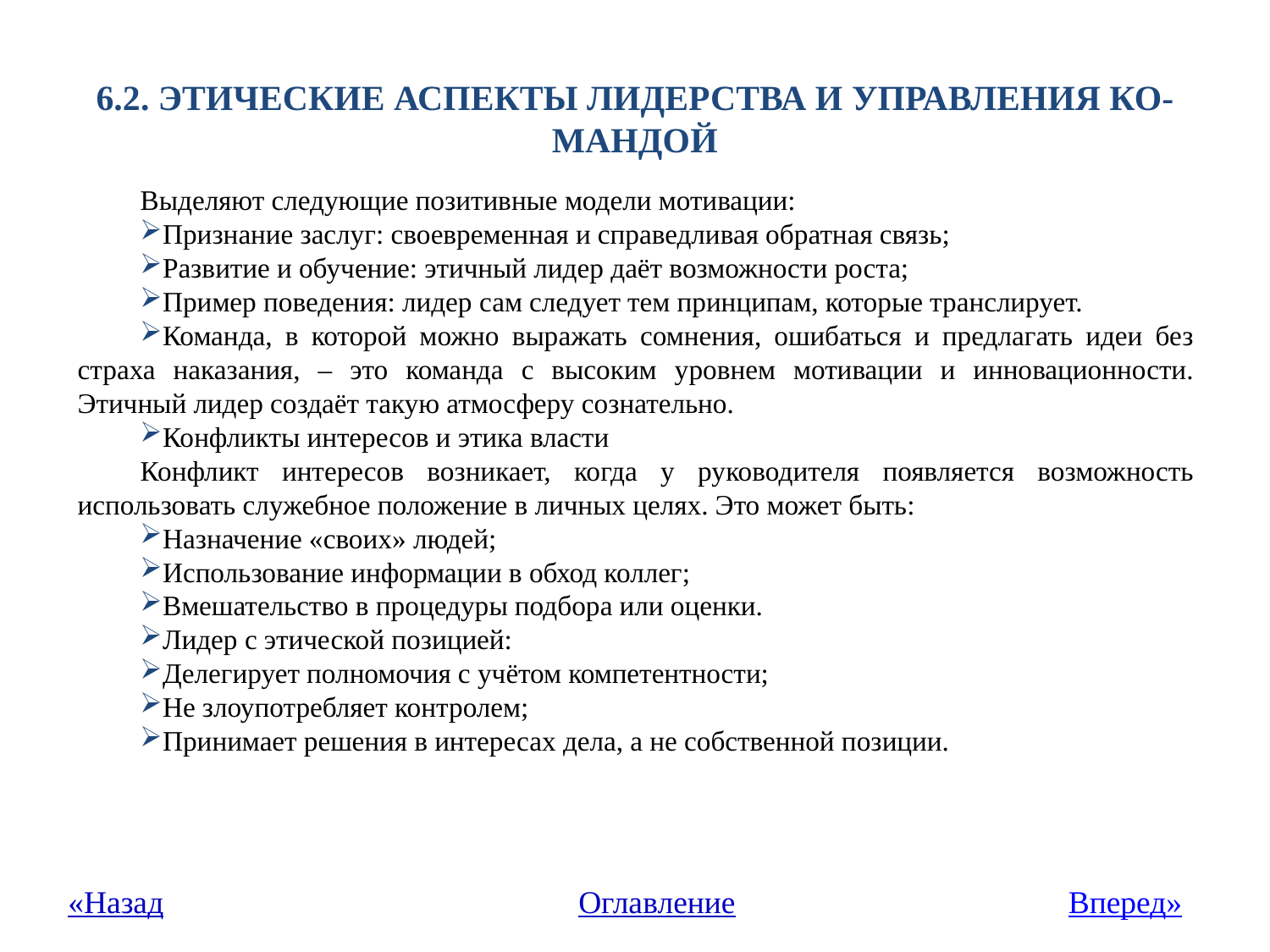

# 6.2. ЭТИЧЕСКИЕ АСПЕКТЫ ЛИДЕРСТВА И УПРАВЛЕНИЯ КО-МАНДОЙ
Выделяют следующие позитивные модели мотивации:
Признание заслуг: своевременная и справедливая обратная связь;
Развитие и обучение: этичный лидер даёт возможности роста;
Пример поведения: лидер сам следует тем принципам, которые транслирует.
Команда, в которой можно выражать сомнения, ошибаться и предлагать идеи без страха наказания, – это команда с высоким уровнем мотивации и инновационности. Этичный лидер создаёт такую атмосферу сознательно.
Конфликты интересов и этика власти
Конфликт интересов возникает, когда у руководителя появляется возможность использовать служебное положение в личных целях. Это может быть:
Назначение «своих» людей;
Использование информации в обход коллег;
Вмешательство в процедуры подбора или оценки.
Лидер с этической позицией:
Делегирует полномочия с учётом компетентности;
Не злоупотребляет контролем;
Принимает решения в интересах дела, а не собственной позиции.

«Назад
Оглавление
Вперед»